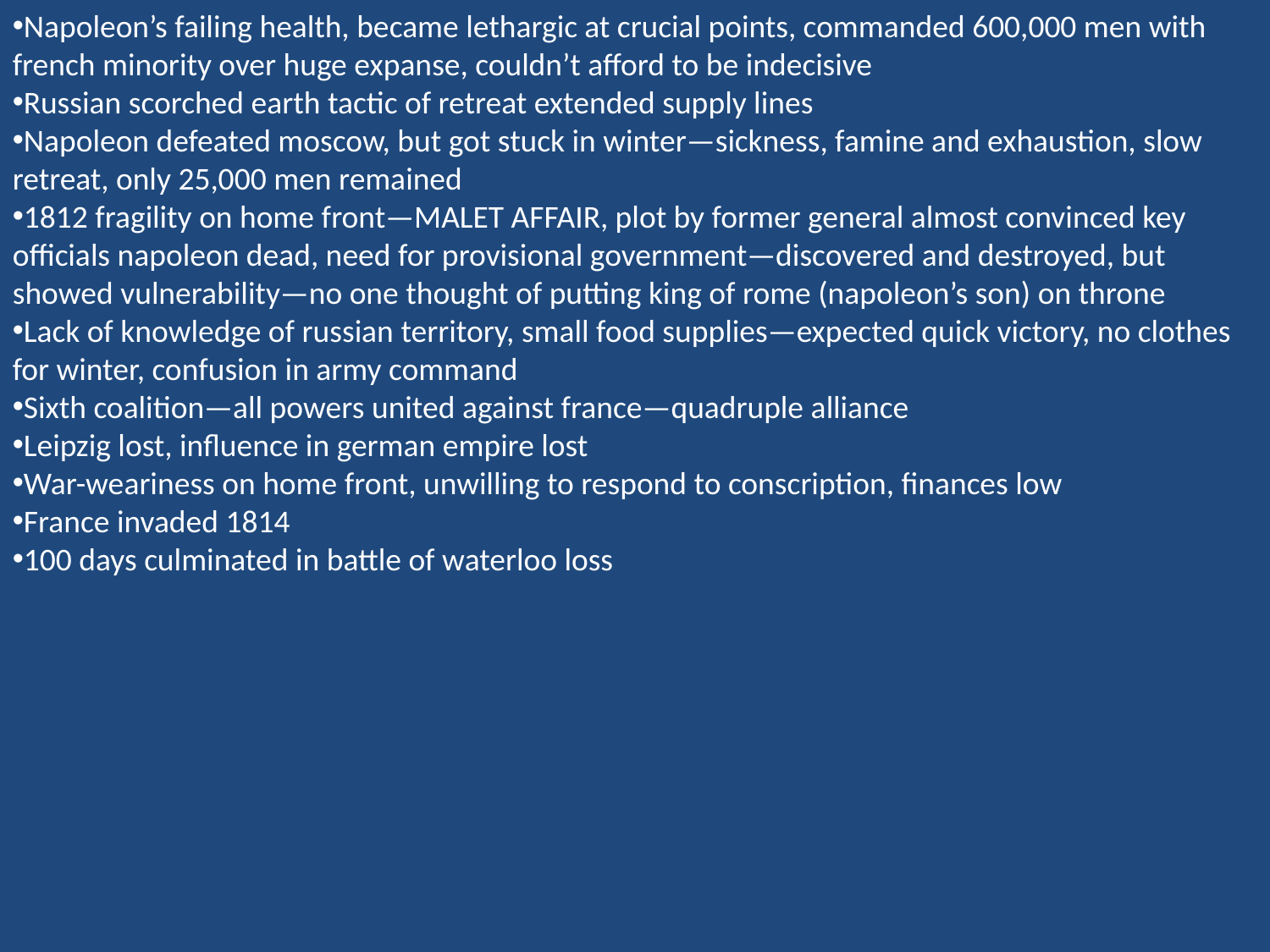

Napoleon’s failing health, became lethargic at crucial points, commanded 600,000 men with french minority over huge expanse, couldn’t afford to be indecisive
Russian scorched earth tactic of retreat extended supply lines
Napoleon defeated moscow, but got stuck in winter—sickness, famine and exhaustion, slow retreat, only 25,000 men remained
1812 fragility on home front—MALET AFFAIR, plot by former general almost convinced key officials napoleon dead, need for provisional government—discovered and destroyed, but showed vulnerability—no one thought of putting king of rome (napoleon’s son) on throne
Lack of knowledge of russian territory, small food supplies—expected quick victory, no clothes for winter, confusion in army command
Sixth coalition—all powers united against france—quadruple alliance
Leipzig lost, influence in german empire lost
War-weariness on home front, unwilling to respond to conscription, finances low
France invaded 1814
100 days culminated in battle of waterloo loss